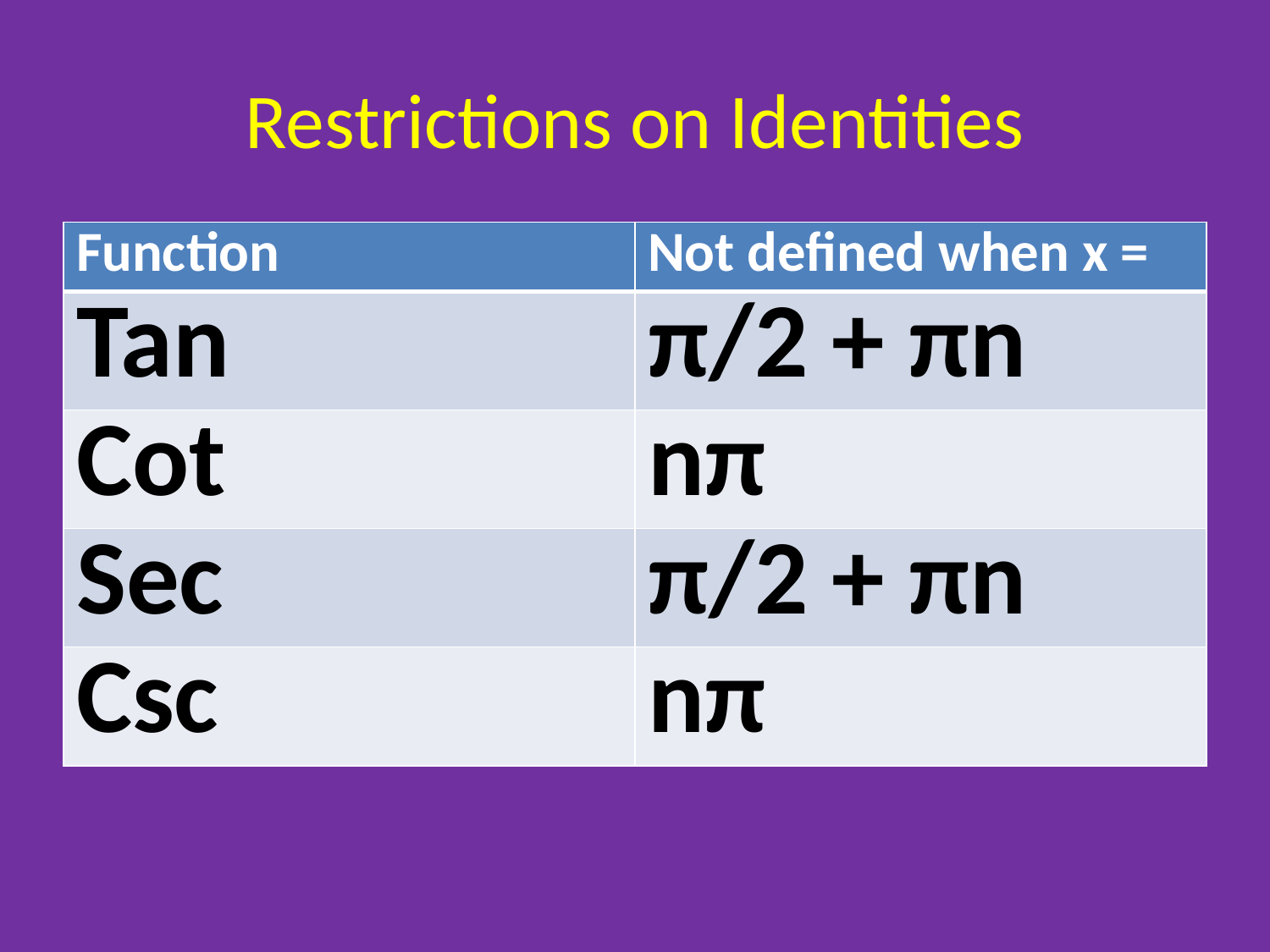

# Restrictions on Identities
| Function | Not defined when x = |
| --- | --- |
| Tan | π/2 + πn |
| Cot | nπ |
| Sec | π/2 + πn |
| Csc | nπ |